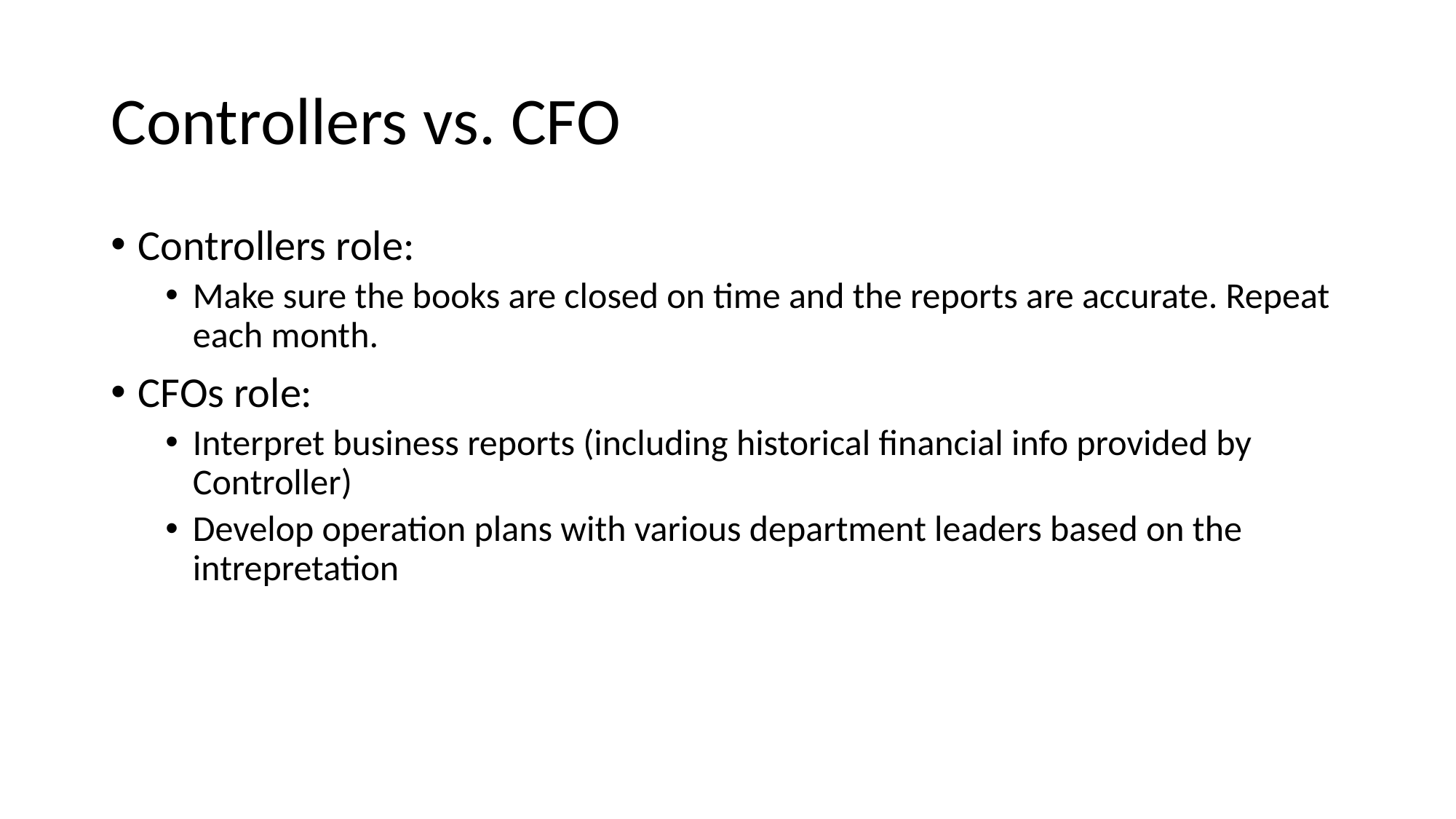

# Controllers vs. CFO
Controllers role:
Make sure the books are closed on time and the reports are accurate. Repeat each month.
CFOs role:
Interpret business reports (including historical financial info provided by Controller)
Develop operation plans with various department leaders based on the intrepretation